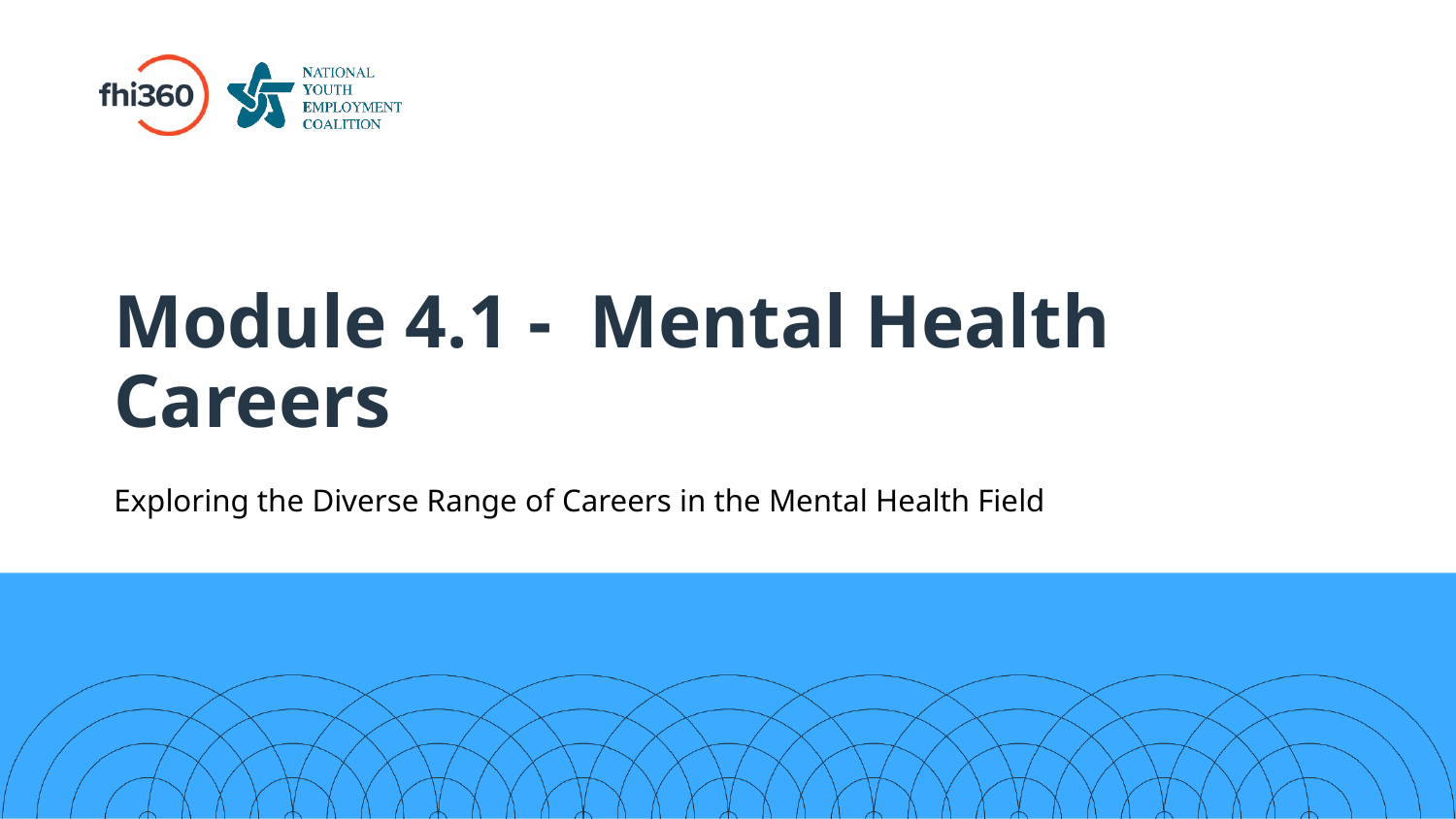

# Module 4.1 -  Mental Health Careers
Exploring the Diverse Range of Careers in the Mental Health Field